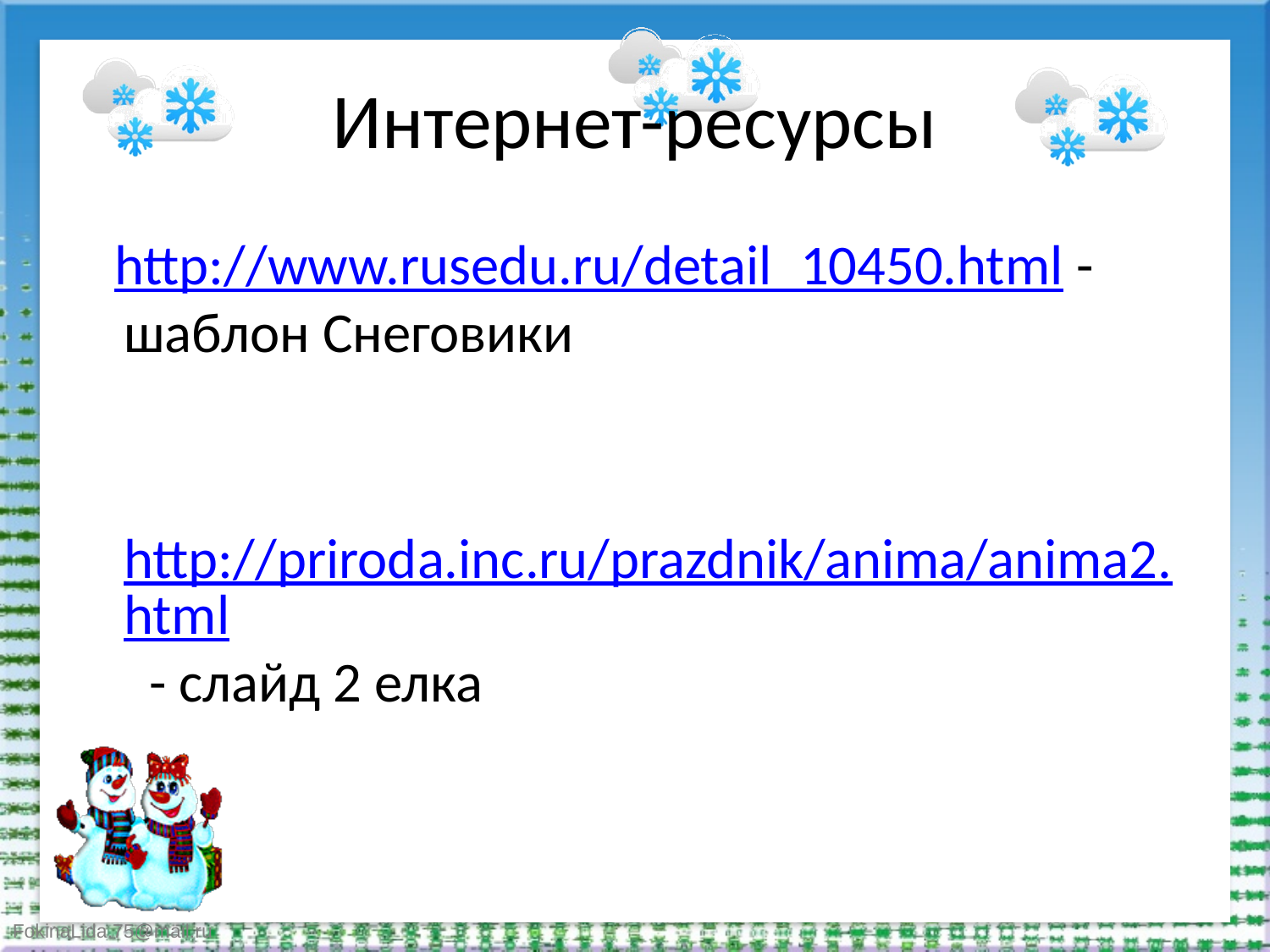

# Интернет-ресурсы
   http://www.rusedu.ru/detail_10450.html - шаблон Снеговики

 http://priroda.inc.ru/prazdnik/anima/anima2.html  - слайд 2 елка